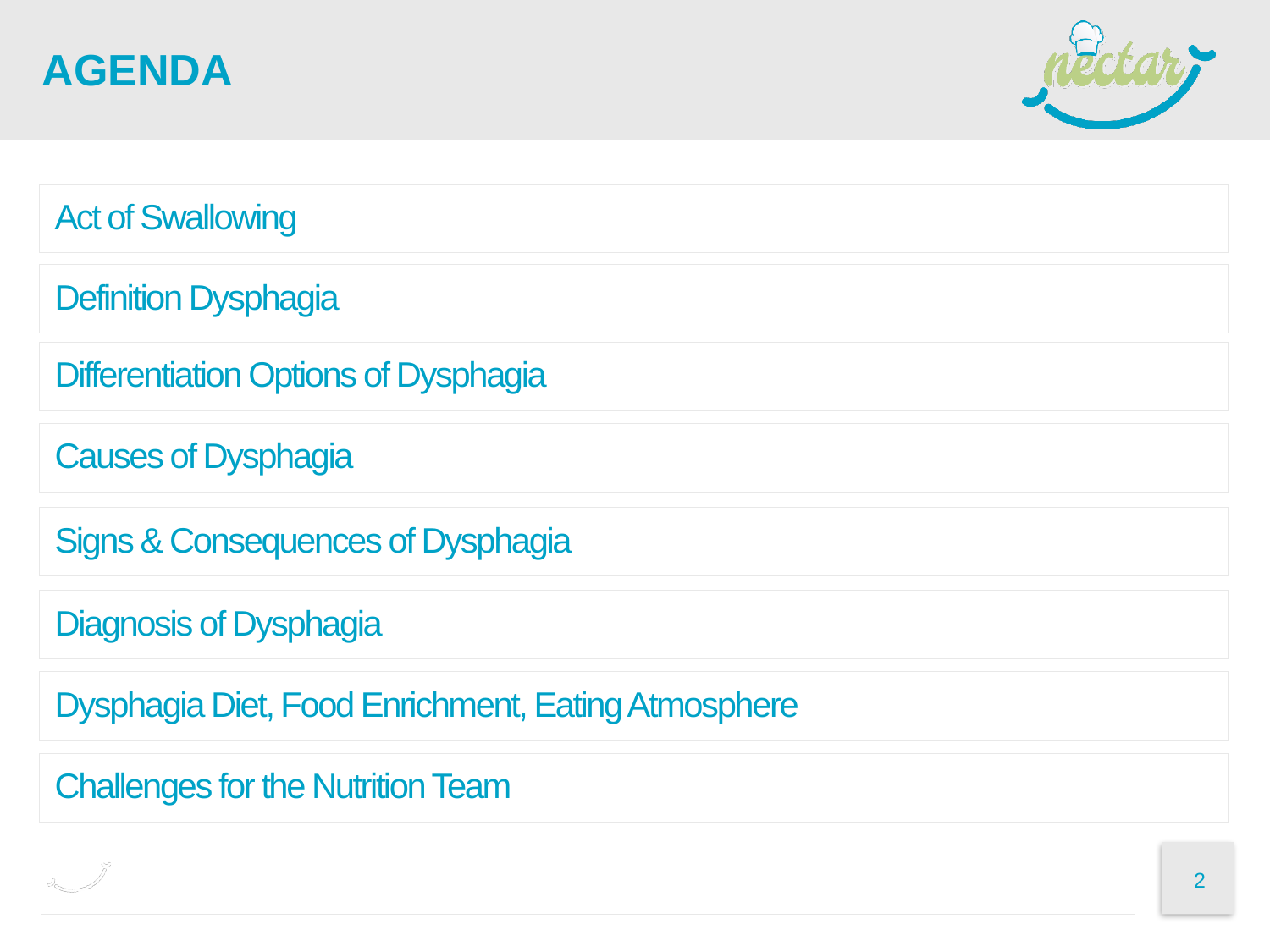

# Agenda
Act of Swallowing
Definition Dysphagia
Differentiation Options of Dysphagia
Causes of Dysphagia
Signs & Consequences of Dysphagia
Diagnosis of Dysphagia
Dysphagia Diet, Food Enrichment, Eating Atmosphere
Challenges for the Nutrition Team